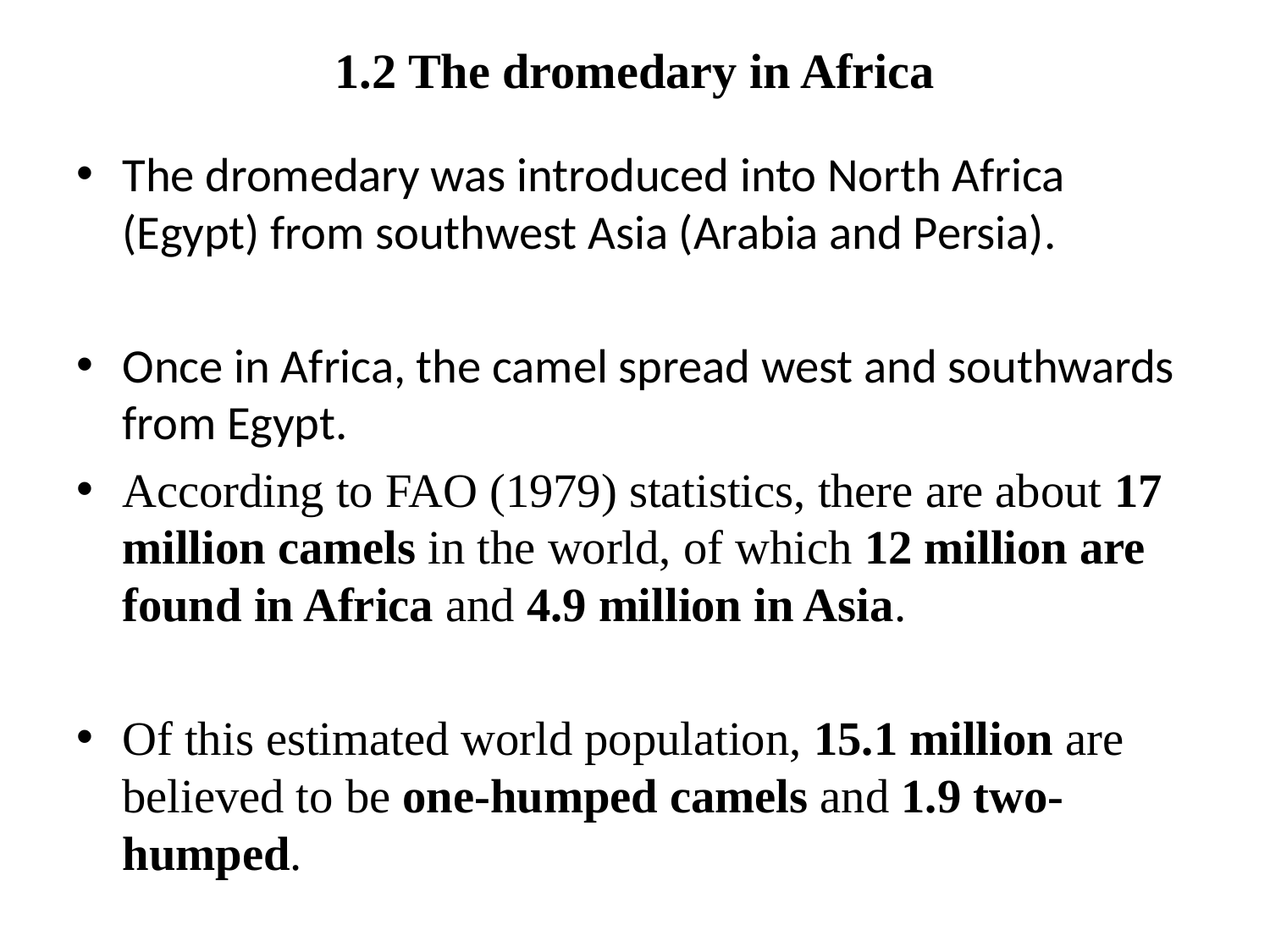

# 1.2 The dromedary in Africa
The dromedary was introduced into North Africa (Egypt) from southwest Asia (Arabia and Persia).

Once in Africa, the camel spread west and southwards from Egypt.
According to FAO (1979) statistics, there are about 17 million camels in the world, of which 12 million are found in Africa and 4.9 million in Asia.

Of this estimated world population, 15.1 million are believed to be one-humped camels and 1.9 two-humped.